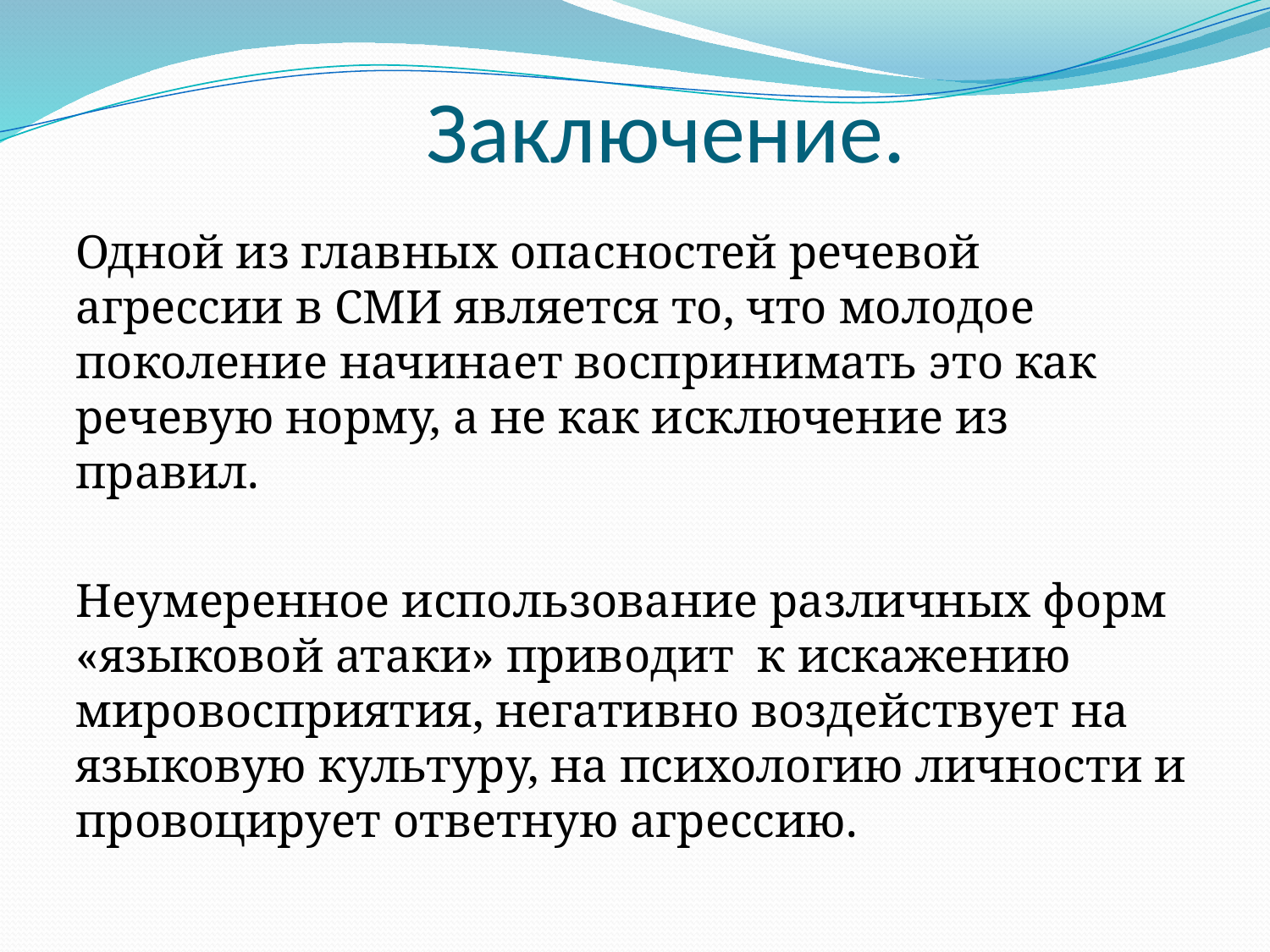

# Заключение.
Одной из главных опасностей речевой агрессии в СМИ является то, что молодое поколение начинает воспринимать это как речевую норму, а не как исключение из правил.

Неумеренное использование различных форм «языковой атаки» приводит  к искажению мировосприятия, негативно воздействует на языковую культуру, на психологию личности и провоцирует ответную агрессию.